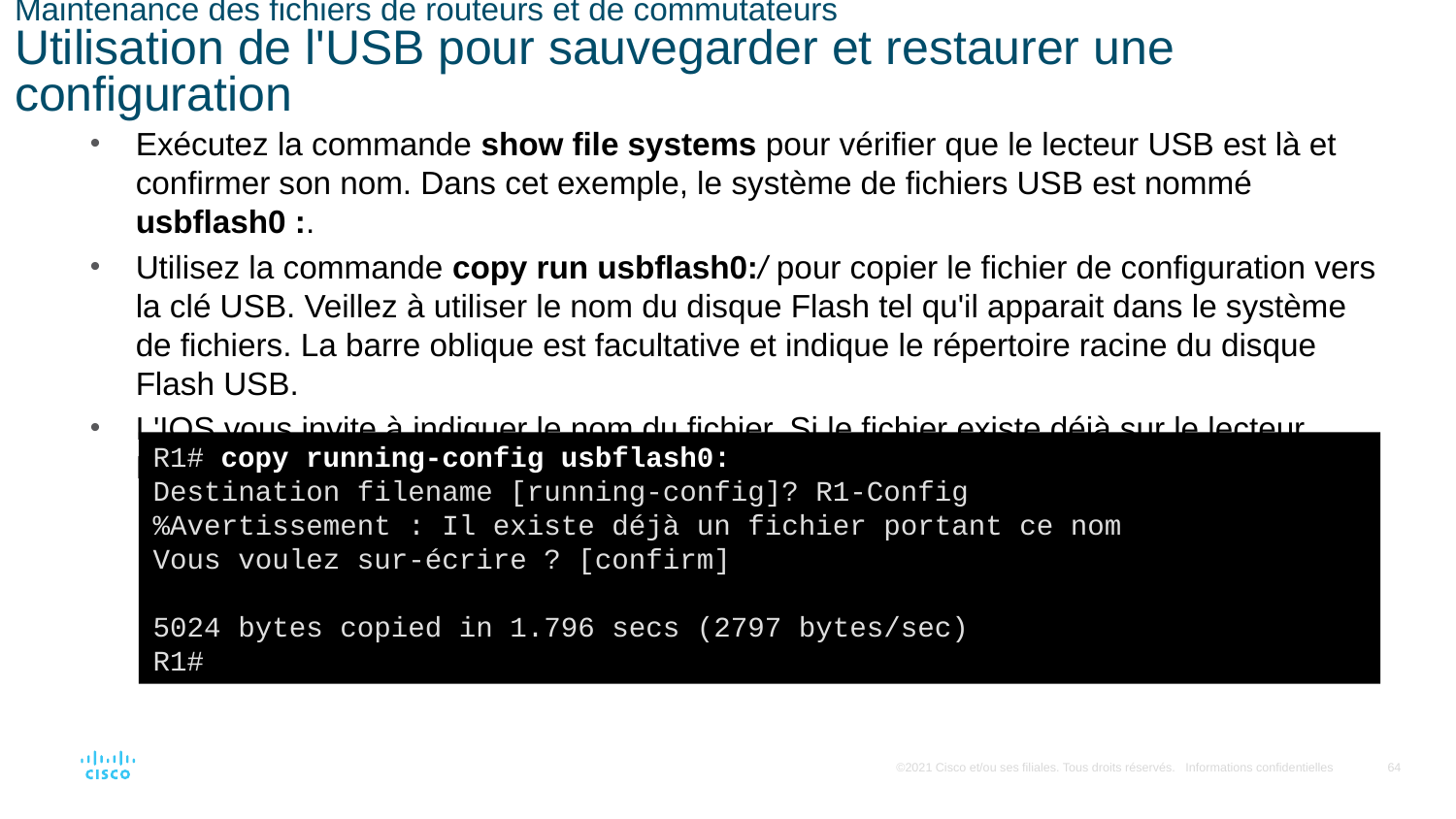

# Maintenance des fichiers de routeurs et de commutateurs Utilisation de l'USB pour sauvegarder et restaurer une configuration
Exécutez la commande show file systems pour vérifier que le lecteur USB est là et confirmer son nom. Dans cet exemple, le système de fichiers USB est nommé usbflash0 :.
Utilisez la commande copy run usbflash0:/ pour copier le fichier de configuration vers la clé USB. Veillez à utiliser le nom du disque Flash tel qu'il apparait dans le système de fichiers. La barre oblique est facultative et indique le répertoire racine du disque Flash USB.
L'IOS vous invite à indiquer le nom du fichier. Si le fichier existe déjà sur le lecteur Flash USB, le routeur demande s'il peut le remplacer

R1# copy running-config usbflash0:
Destination filename [running-config]? R1-Config
%Avertissement : Il existe déjà un fichier portant ce nom
Vous voulez sur-écrire ? [confirm]

5024 bytes copied in 1.796 secs (2797 bytes/sec)
R1#